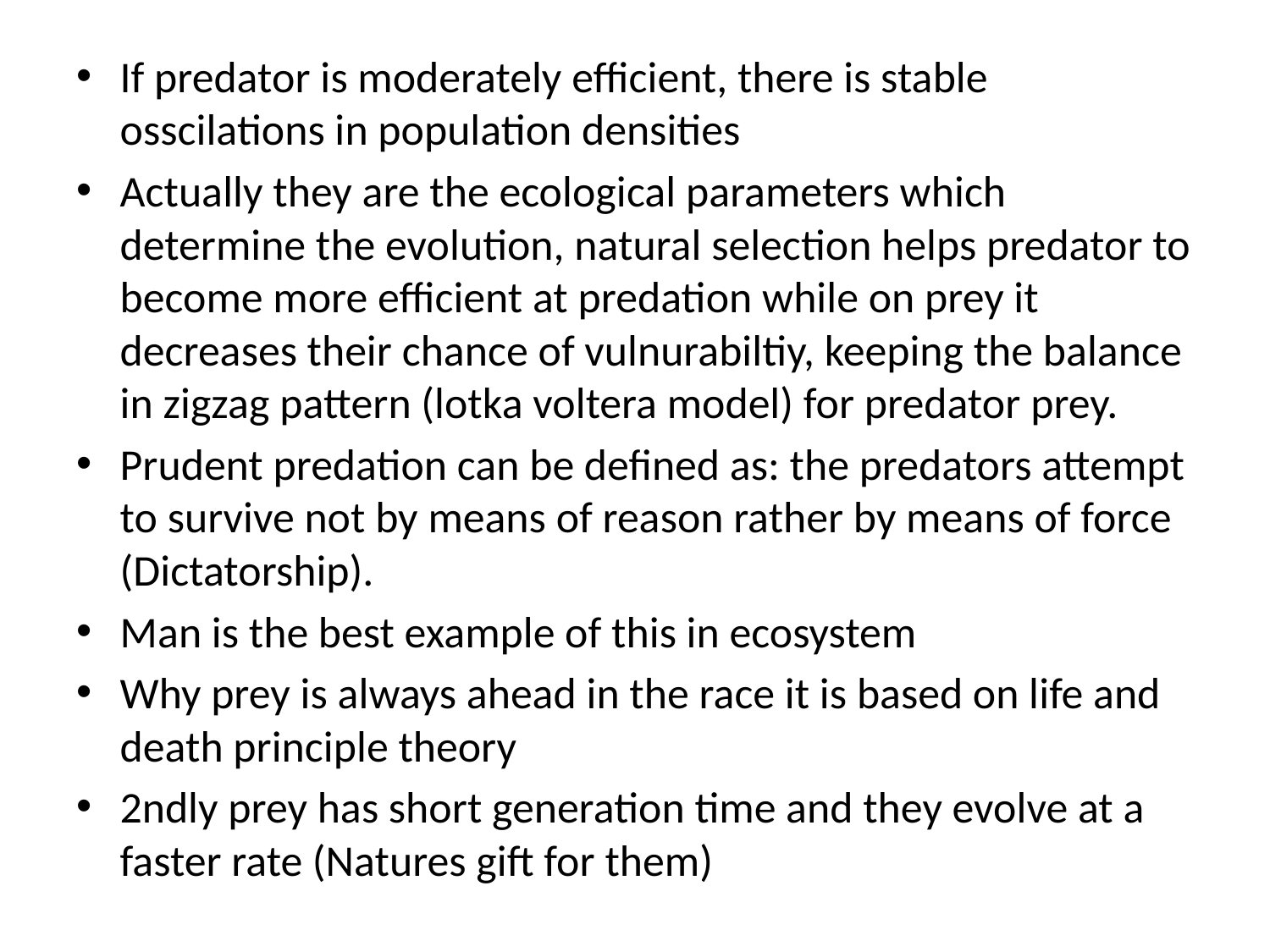

#
If predator is moderately efficient, there is stable osscilations in population densities
Actually they are the ecological parameters which determine the evolution, natural selection helps predator to become more efficient at predation while on prey it decreases their chance of vulnurabiltiy, keeping the balance in zigzag pattern (lotka voltera model) for predator prey.
Prudent predation can be defined as: the predators attempt to survive not by means of reason rather by means of force (Dictatorship).
Man is the best example of this in ecosystem
Why prey is always ahead in the race it is based on life and death principle theory
2ndly prey has short generation time and they evolve at a faster rate (Natures gift for them)